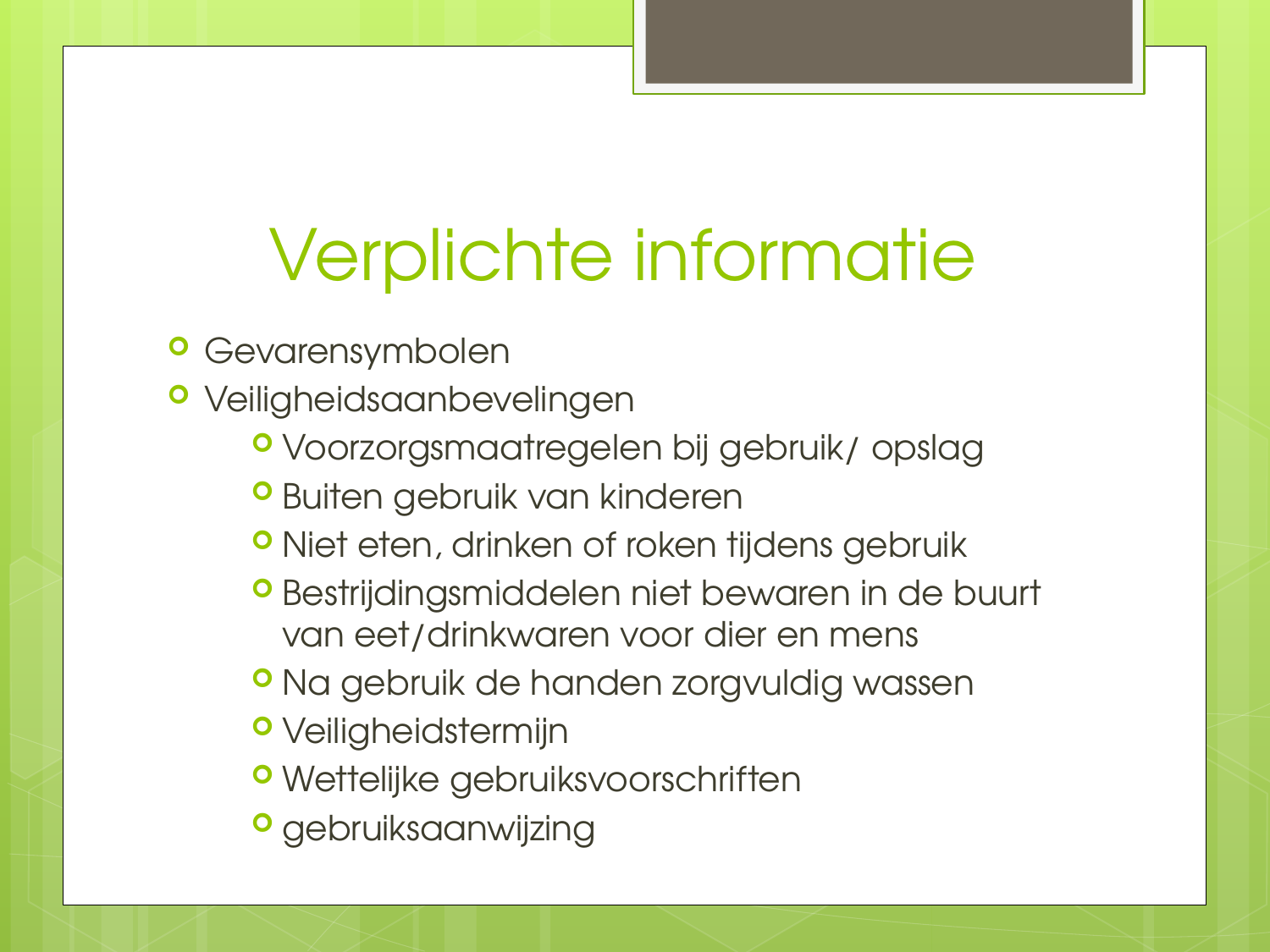

# Verplichte informatie
Gevarensymbolen
Veiligheidsaanbevelingen
Voorzorgsmaatregelen bij gebruik/ opslag
Buiten gebruik van kinderen
Niet eten, drinken of roken tijdens gebruik
Bestrijdingsmiddelen niet bewaren in de buurt van eet/drinkwaren voor dier en mens
Na gebruik de handen zorgvuldig wassen
Veiligheidstermijn
Wettelijke gebruiksvoorschriften
gebruiksaanwijzing